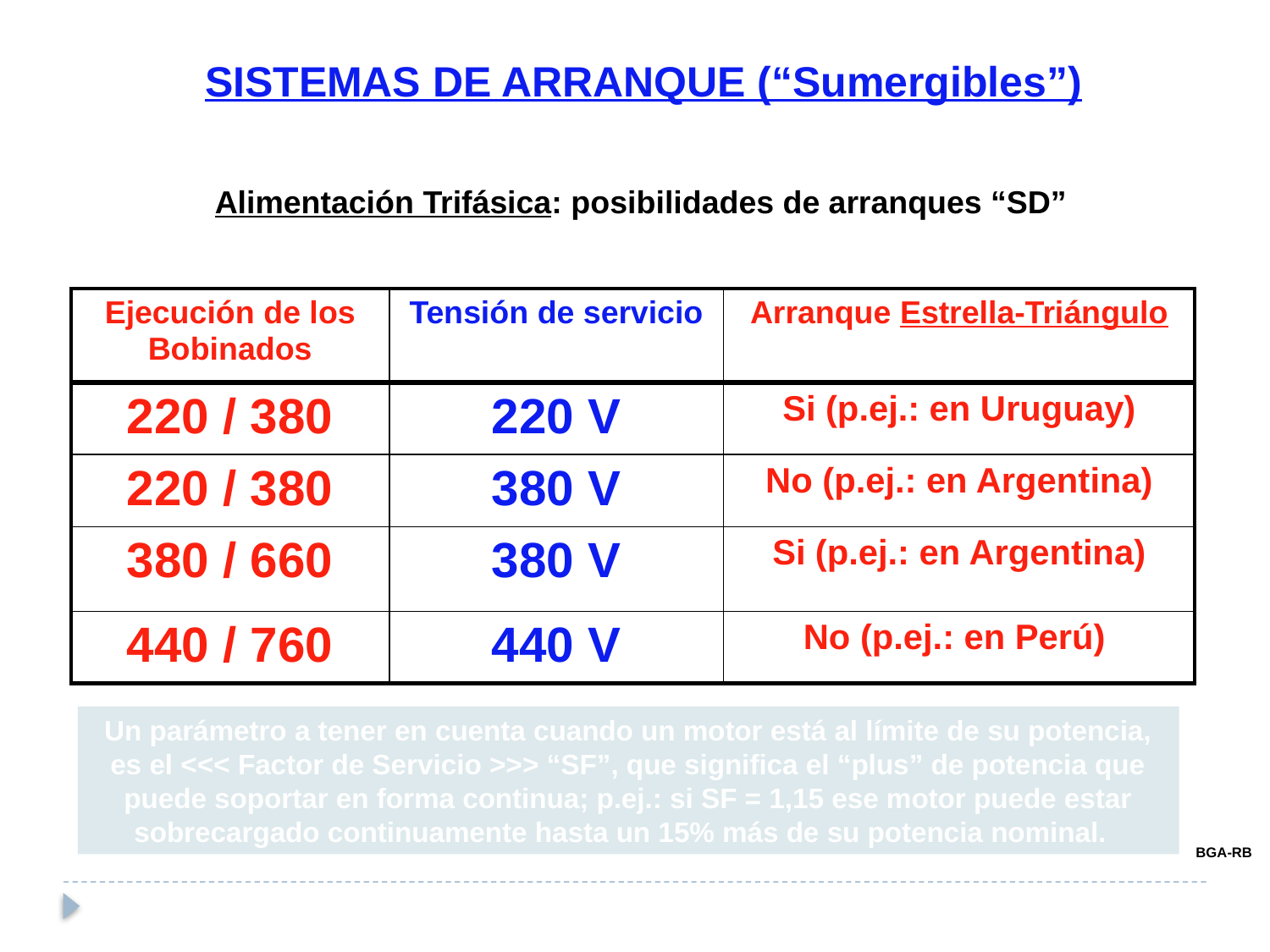

SISTEMAS DE ARRANQUE (“Sumergibles”)
Alimentación Trifásica: posibilidades de arranques “SD”
| Ejecución de los Bobinados | Tensión de servicio | Arranque Estrella-Triángulo |
| --- | --- | --- |
| 220 / 380 | 220 V | Si (p.ej.: en Uruguay) |
| 220 / 380 | 380 V | No (p.ej.: en Argentina) |
| 380 / 660 | 380 V | Si (p.ej.: en Argentina) |
| 440 / 760 | 440 V | No (p.ej.: en Perú) |
Un parámetro a tener en cuenta cuando un motor está al límite de su potencia, es el <<< Factor de Servicio >>> “SF”, que significa el “plus” de potencia que puede soportar en forma continua; p.ej.: si SF = 1,15 ese motor puede estar sobrecargado continuamente hasta un 15% más de su potencia nominal.
BGA-RB